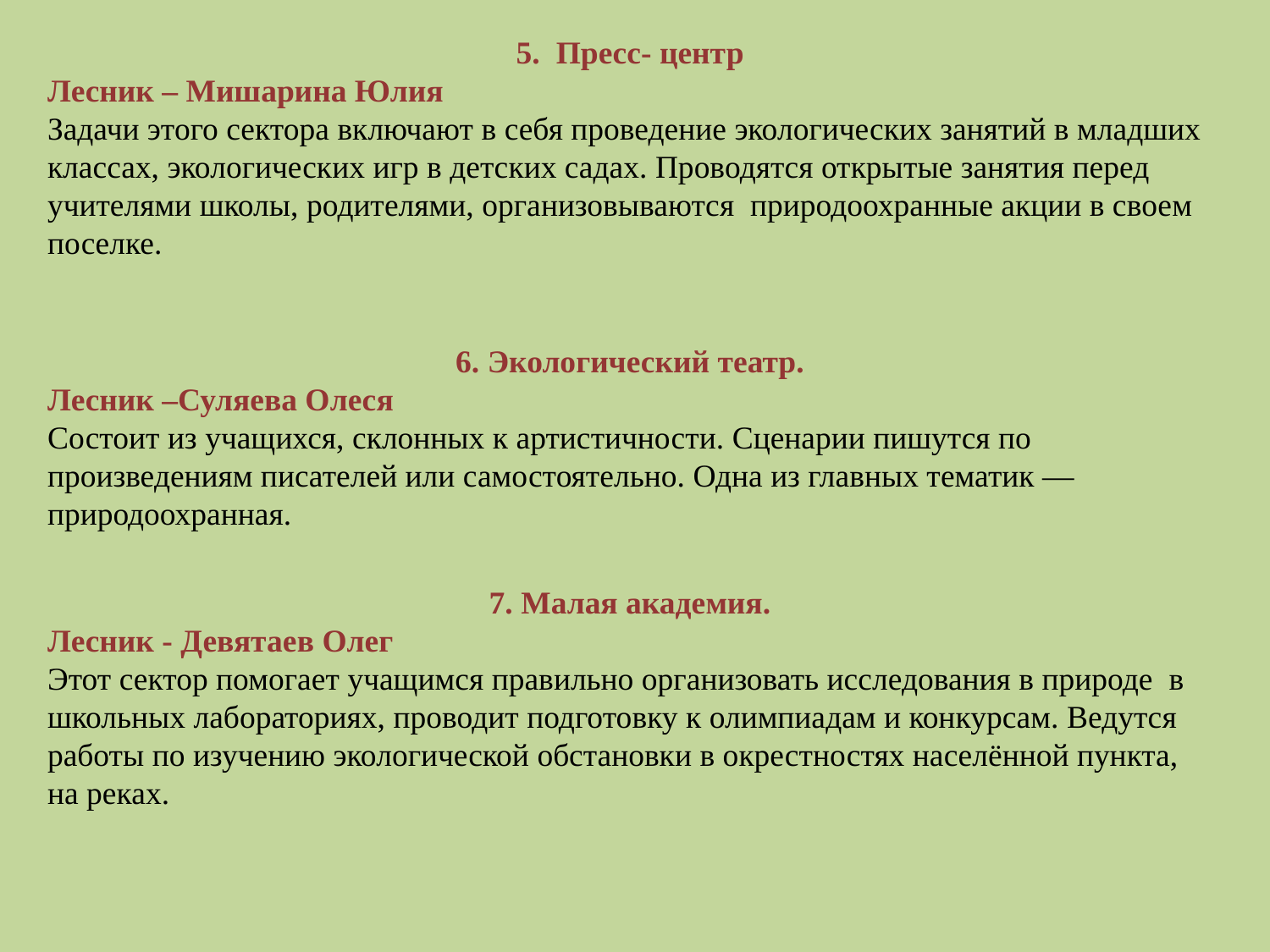

5.  Пресс- центр
Лесник – Мишарина Юлия
Задачи этого сектора включают в себя проведение экологических занятий в младших классах, экологических игр в детских садах. Проводятся открытые занятия перед учителями школы, родителями, организовываются  природоохранные акции в своем поселке.
6. Экологический театр.
Лесник –Суляева Олеся
Состоит из учащихся, склонных к артистичности. Сценарии пишутся по произведениям писателей или самостоятельно. Одна из главных тематик — природоохранная.
7. Малая академия.
Лесник - Девятаев Олег
Этот сектор помогает учащимся правильно организовать исследования в природе  в школьных лабораториях, проводит подготовку к олимпиадам и конкурсам. Ведутся работы по изучению экологической обстановки в окрестностях населённой пункта, на реках.